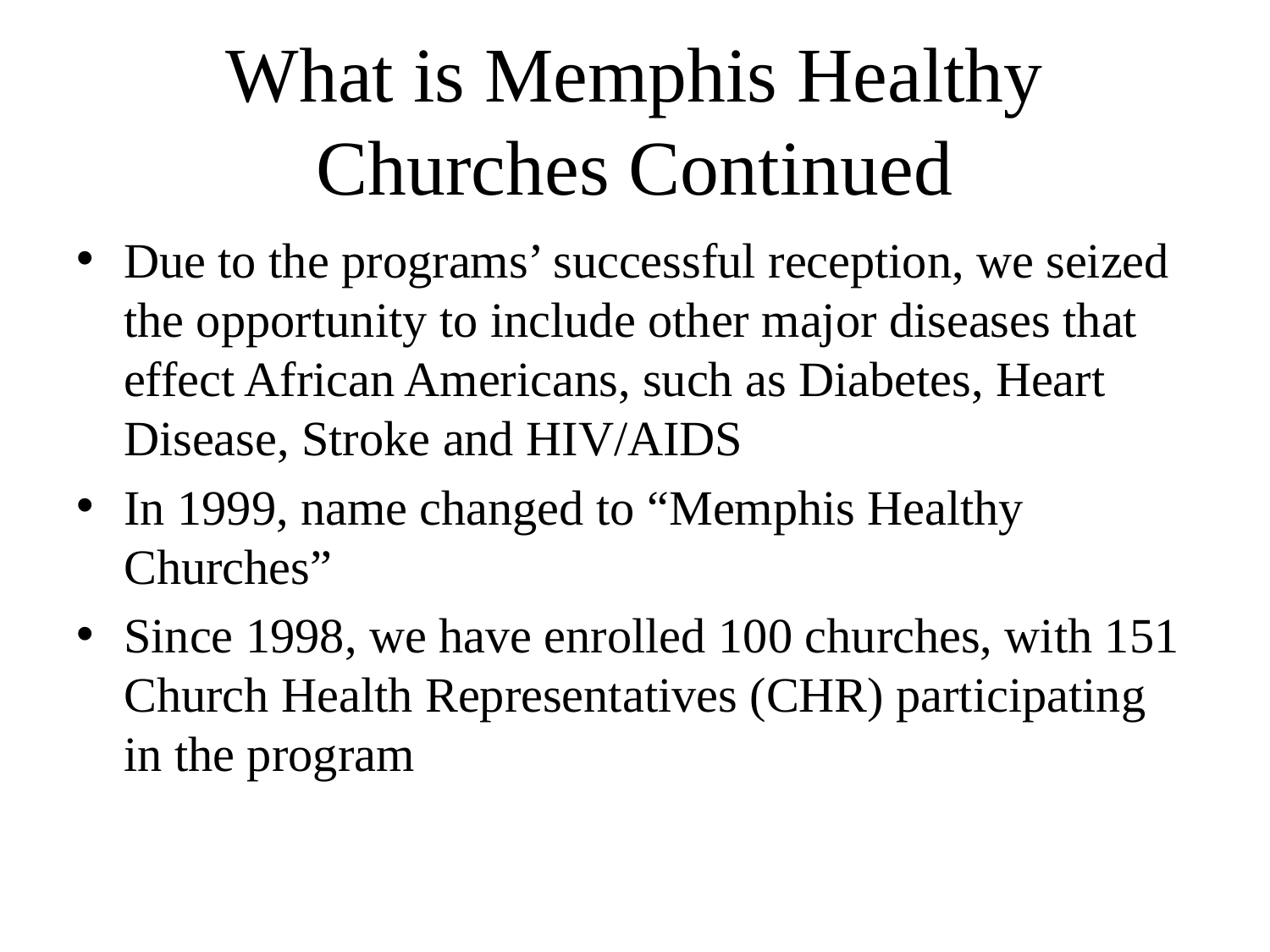

# What is Memphis Healthy Churches Continued
Due to the programs’ successful reception, we seized the opportunity to include other major diseases that effect African Americans, such as Diabetes, Heart Disease, Stroke and HIV/AIDS
In 1999, name changed to “Memphis Healthy Churches”
Since 1998, we have enrolled 100 churches, with 151 Church Health Representatives (CHR) participating in the program